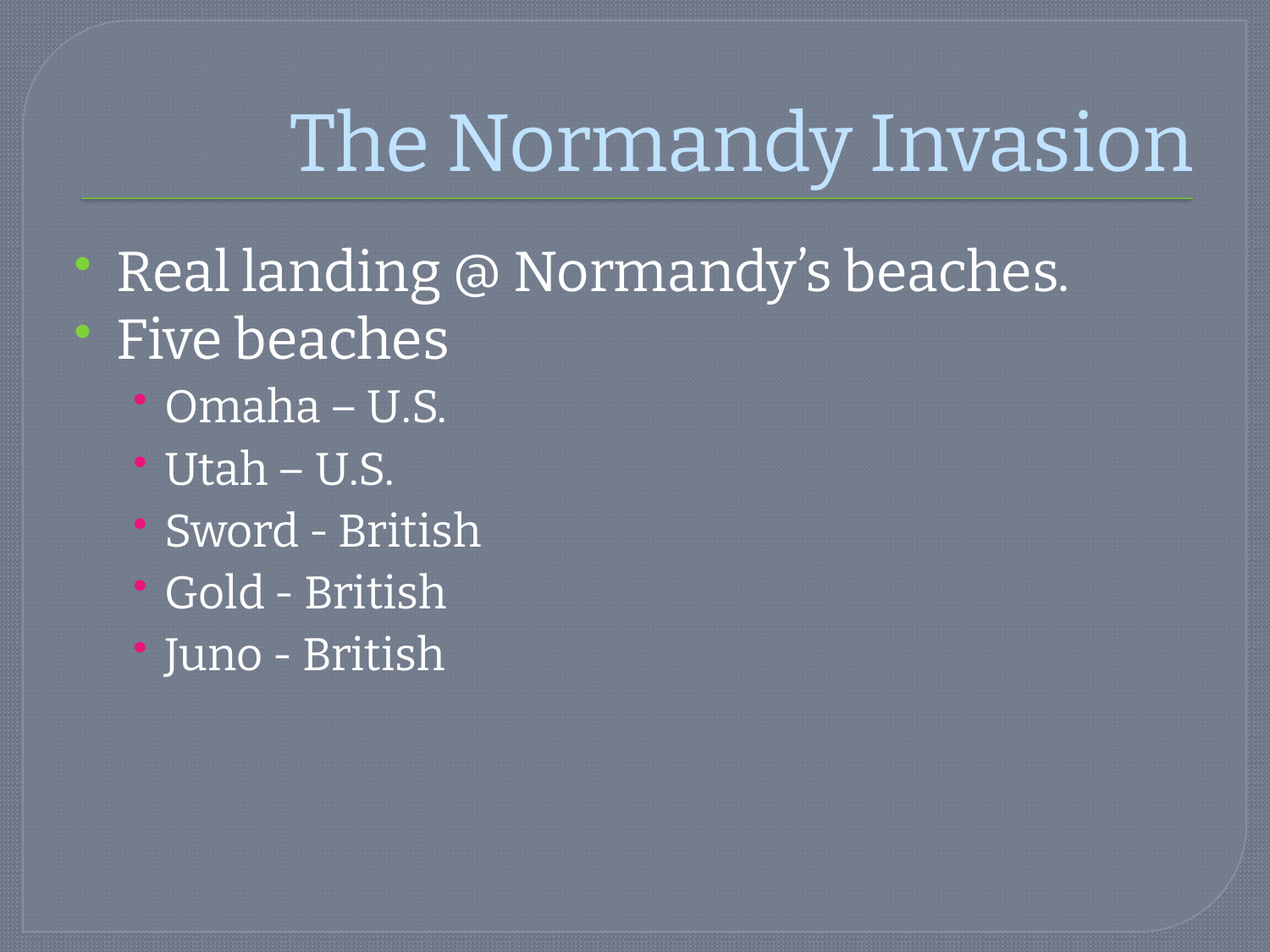

# The Normandy Invasion
Real landing @ Normandy’s beaches.
Five beaches
Omaha – U.S.
Utah – U.S.
Sword - British
Gold - British
Juno - British